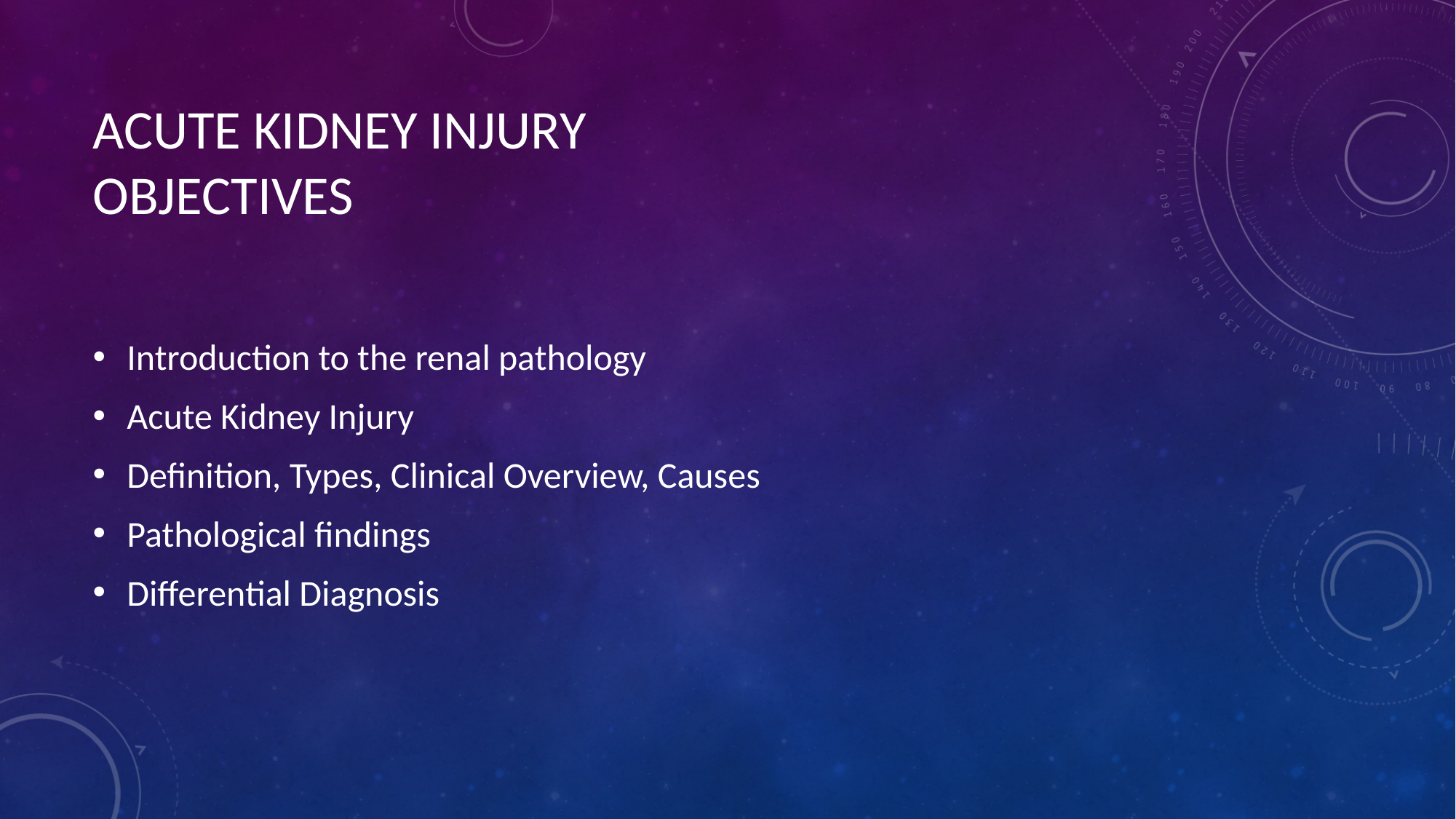

# Acute kidney injury objectives
Introduction to the renal pathology
Acute Kidney Injury
Definition, Types, Clinical Overview, Causes
Pathological findings
Differential Diagnosis